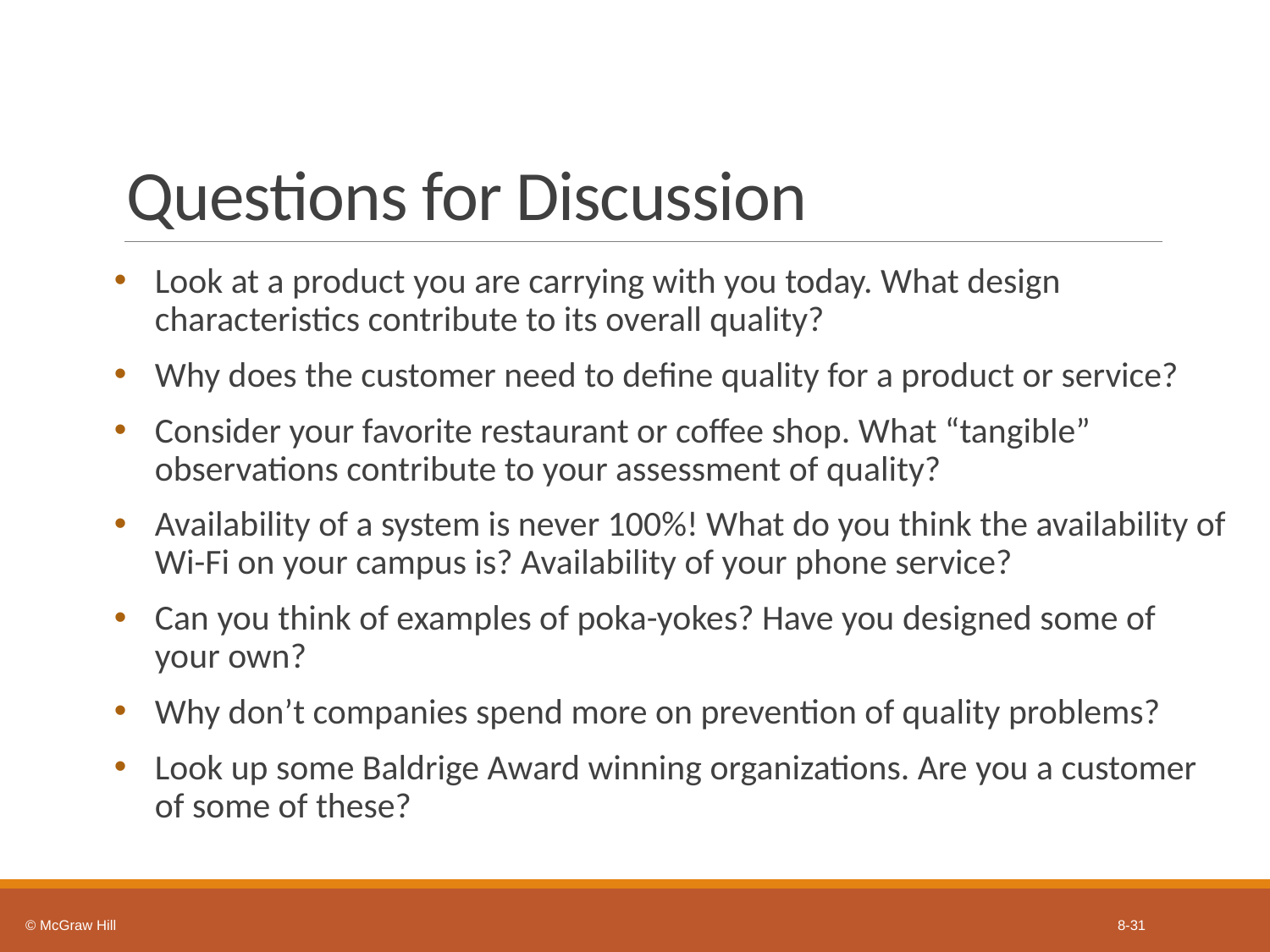

# Questions for Discussion
Look at a product you are carrying with you today. What design characteristics contribute to its overall quality?
Why does the customer need to define quality for a product or service?
Consider your favorite restaurant or coffee shop. What “tangible” observations contribute to your assessment of quality?
Availability of a system is never 100%! What do you think the availability of Wi-Fi on your campus is? Availability of your phone service?
Can you think of examples of poka-yokes? Have you designed some of your own?
Why don’t companies spend more on prevention of quality problems?
Look up some Baldrige Award winning organizations. Are you a customer of some of these?